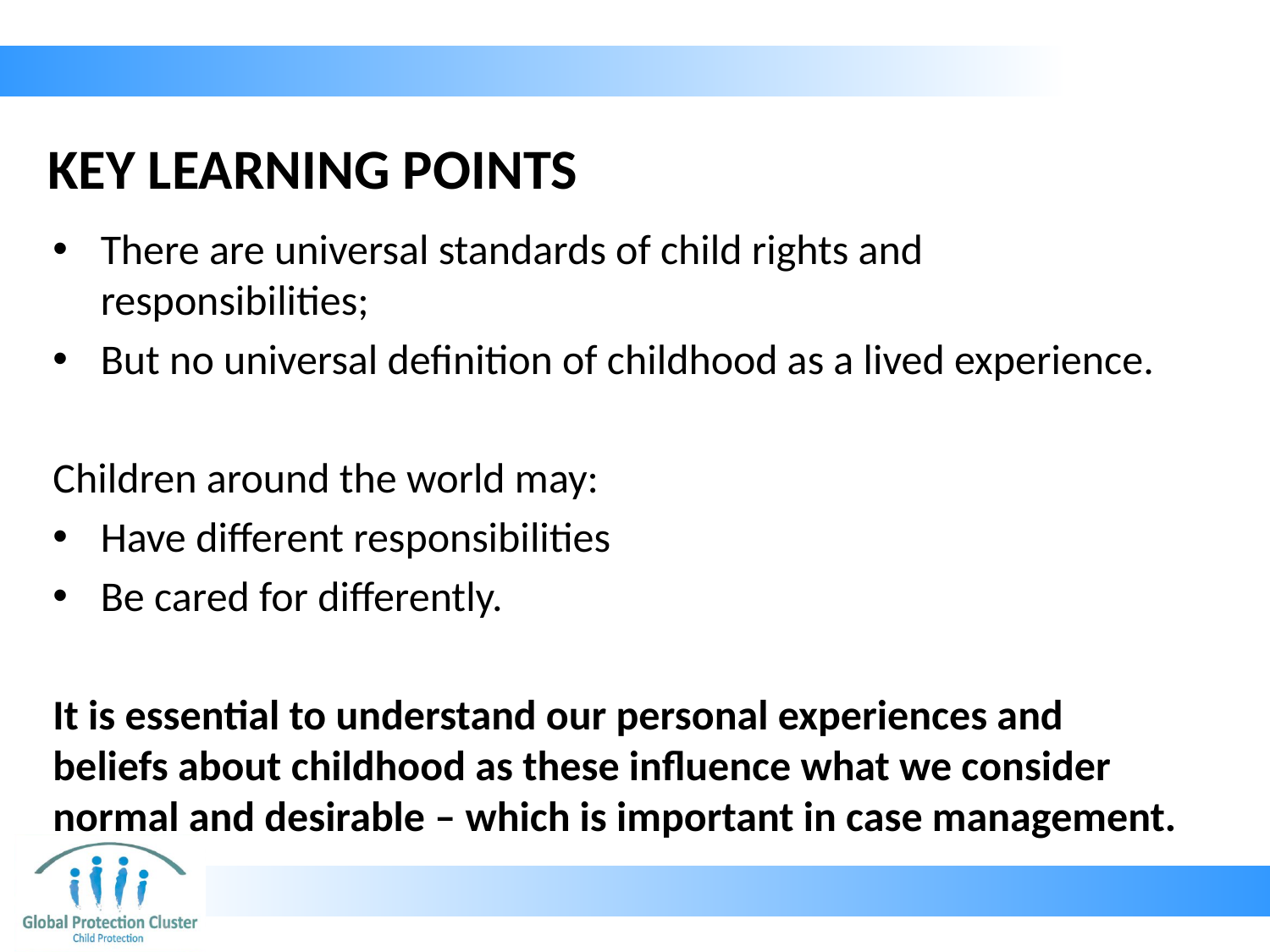

# KEY LEARNING POINTS
There are universal standards of child rights and responsibilities;
But no universal definition of childhood as a lived experience.

Children around the world may:
Have different responsibilities
Be cared for differently.

It is essential to understand our personal experiences and beliefs about childhood as these influence what we consider normal and desirable – which is important in case management.